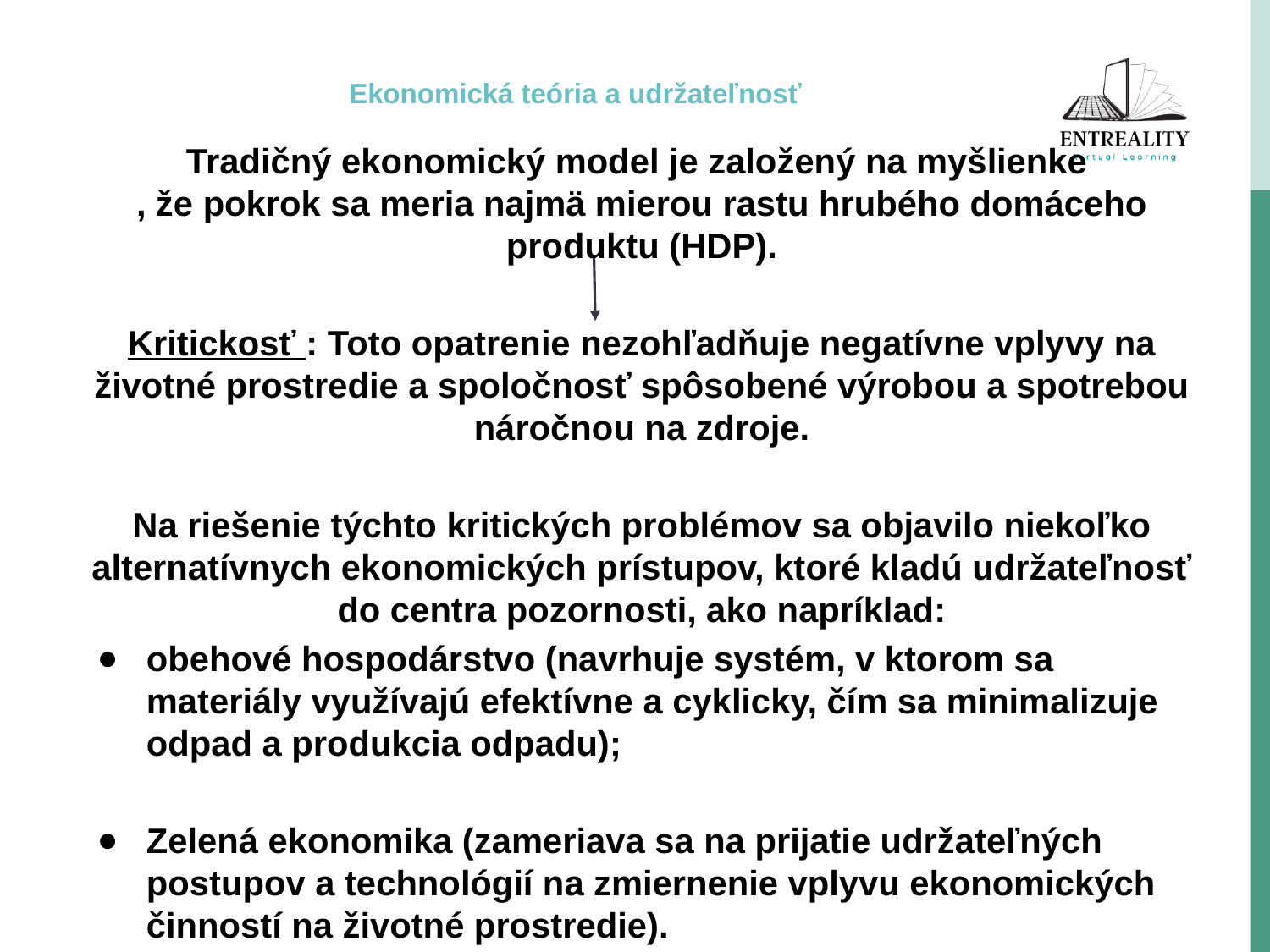

# Ekonomická teória a udržateľnosť
Tradičný ekonomický model je založený na myšlienke
, že pokrok sa meria najmä mierou rastu hrubého domáceho produktu (HDP).

Kritickosť : Toto opatrenie nezohľadňuje negatívne vplyvy na životné prostredie a spoločnosť spôsobené výrobou a spotrebou náročnou na zdroje.

Na riešenie týchto kritických problémov sa objavilo niekoľko alternatívnych ekonomických prístupov, ktoré kladú udržateľnosť do centra pozornosti, ako napríklad:
obehové hospodárstvo (navrhuje systém, v ktorom sa materiály využívajú efektívne a cyklicky, čím sa minimalizuje odpad a produkcia odpadu);

Zelená ekonomika (zameriava sa na prijatie udržateľných postupov a technológií na zmiernenie vplyvu ekonomických činností na životné prostredie).